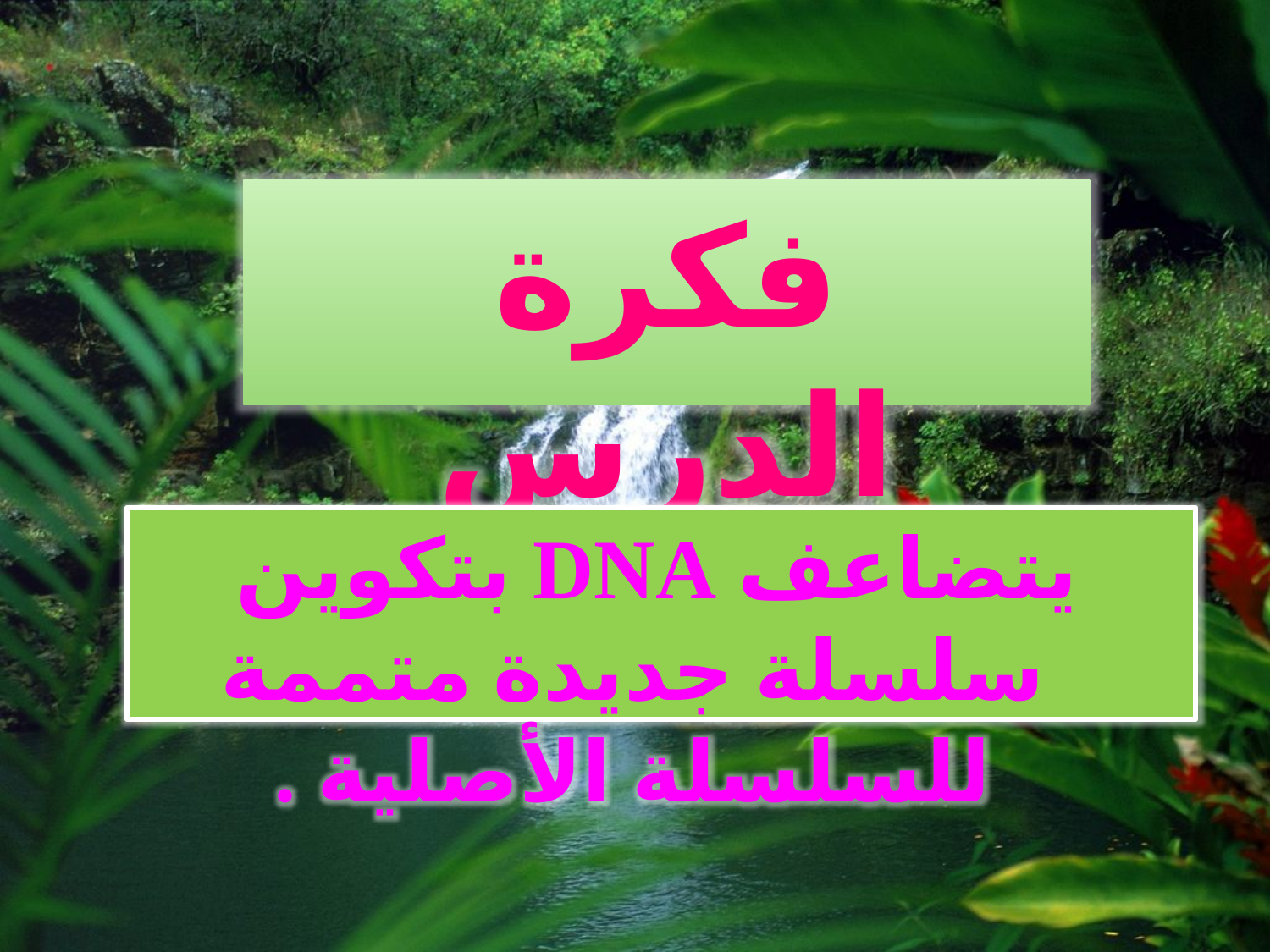

فكرة الدرس
يتضاعف DNA بتكوين سلسلة جديدة متممة للسلسلة الأصلية .